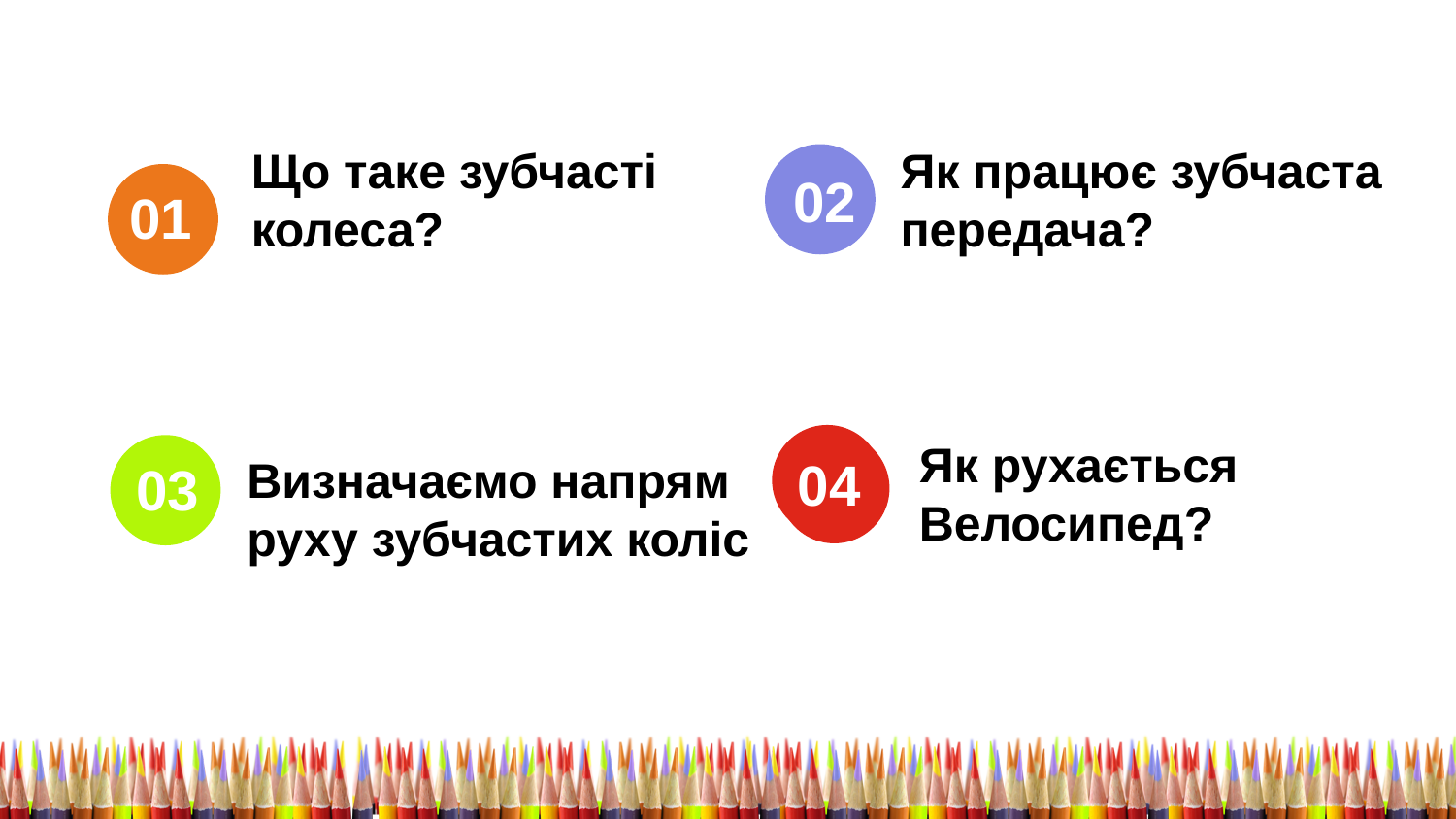

Що таке зубчасті
колеса?
Як працює зубчаста
передача?

02
01

Як рухається
Велосипед?

Визначаємо напрям
руху зубчастих коліс
04
03